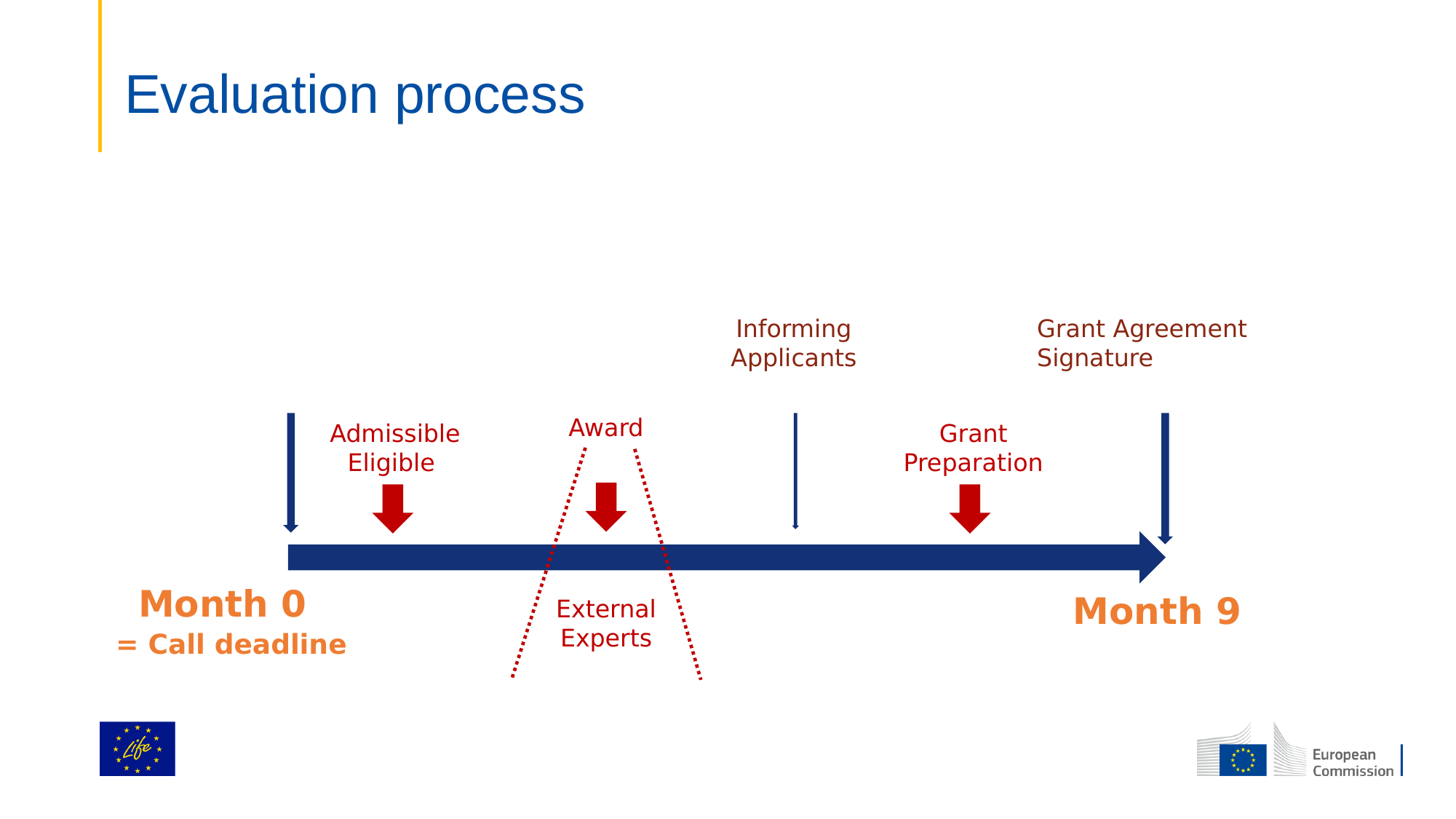

Evaluation process

Informing
Applicants
Grant Agreement
Signature
Award
Admissible Eligible
Grant Preparation

Month 0
Month 9
External Experts
= Call deadline